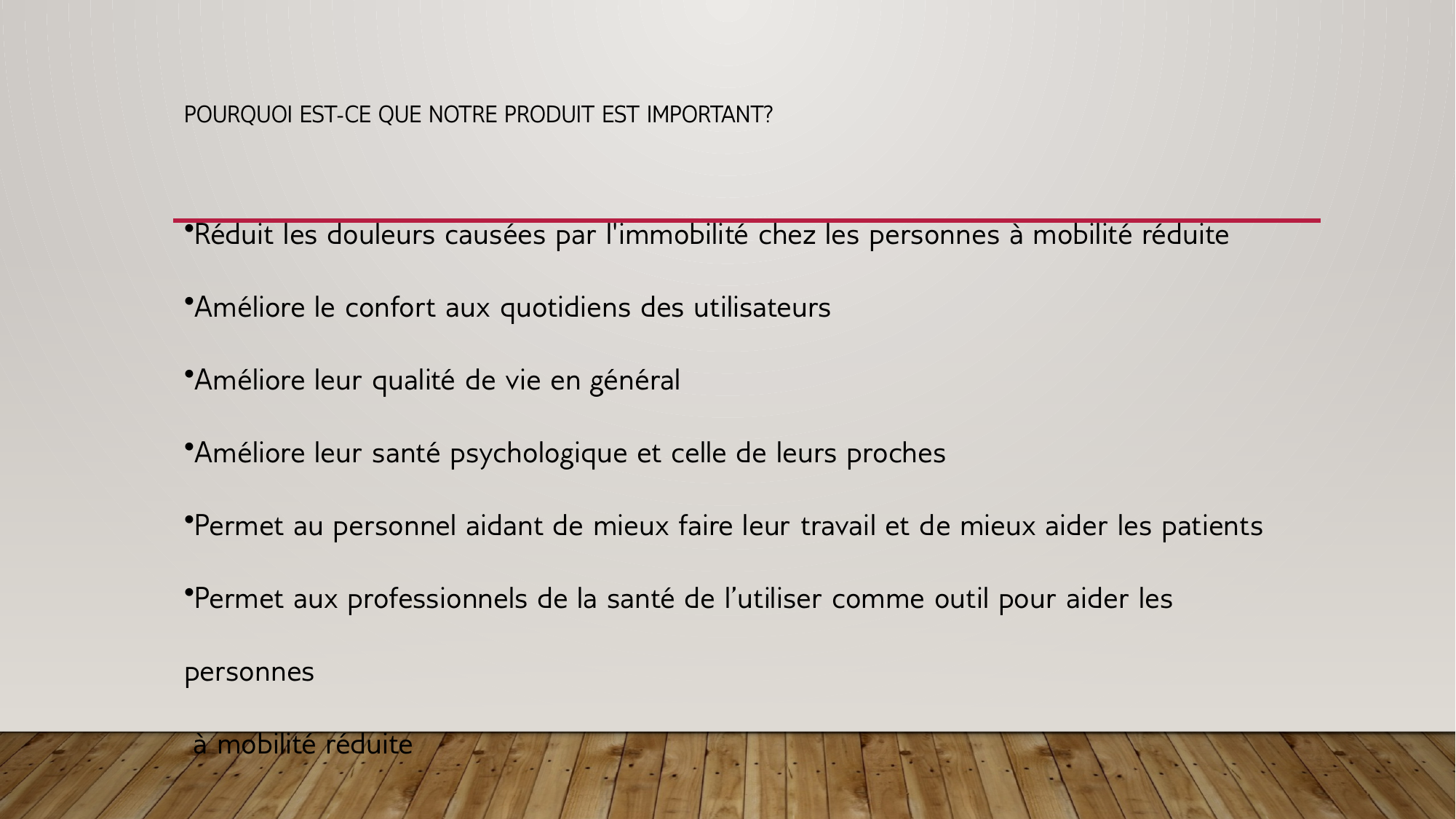

# Pourquoi est-ce que notre produit est important?

Réduit les douleurs causées par l'immobilité chez les personnes à mobilité réduite
Améliore le confort aux quotidiens des utilisateurs
Améliore leur qualité de vie en général
Améliore leur santé psychologique et celle de leurs proches
Permet au personnel aidant de mieux faire leur travail et de mieux aider les patients
Permet aux professionnels de la santé de l’utiliser comme outil pour aider les personnes
 à mobilité réduite